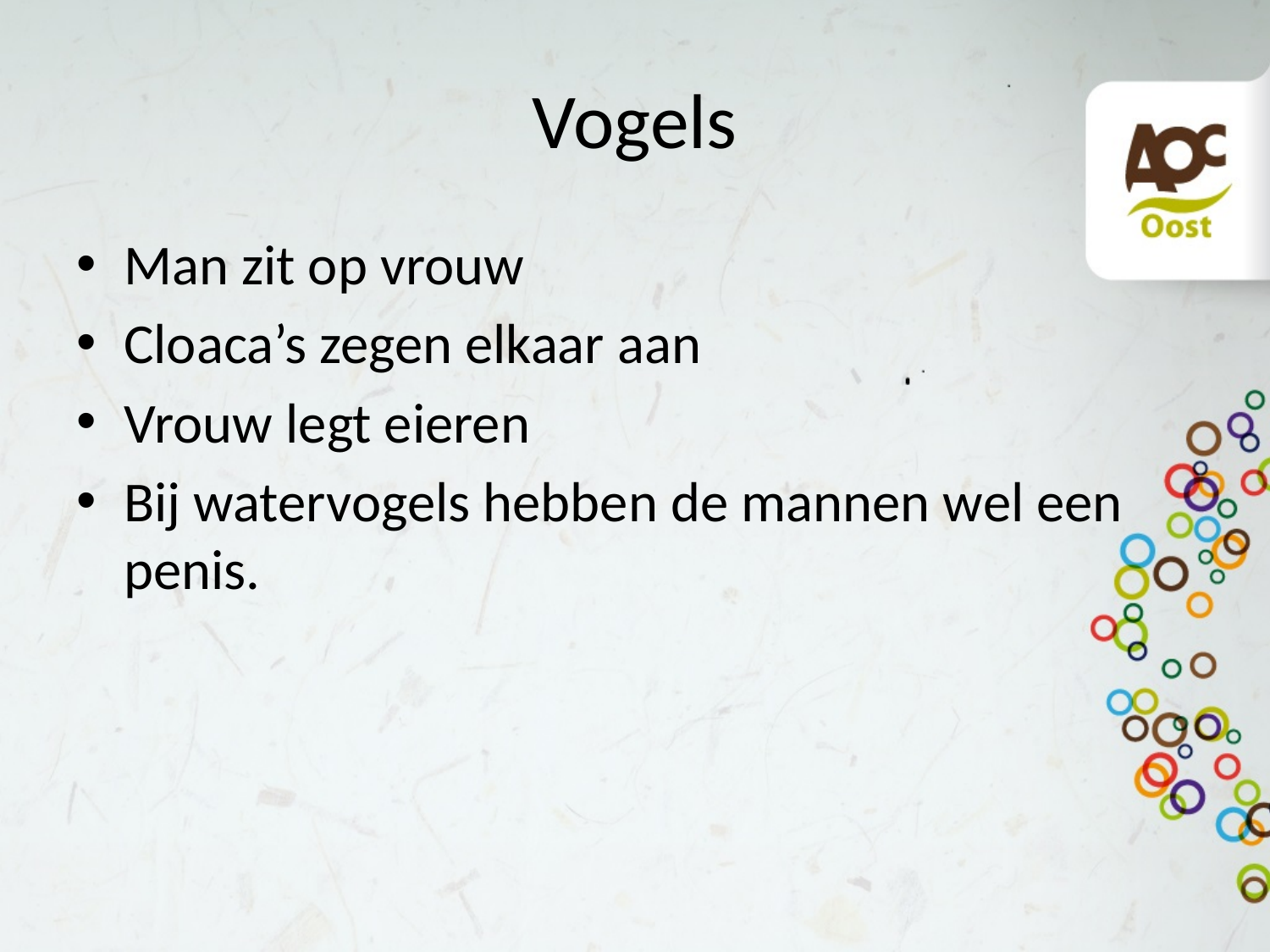

# Vogels
Man zit op vrouw
Cloaca’s zegen elkaar aan
Vrouw legt eieren
Bij watervogels hebben de mannen wel een penis.